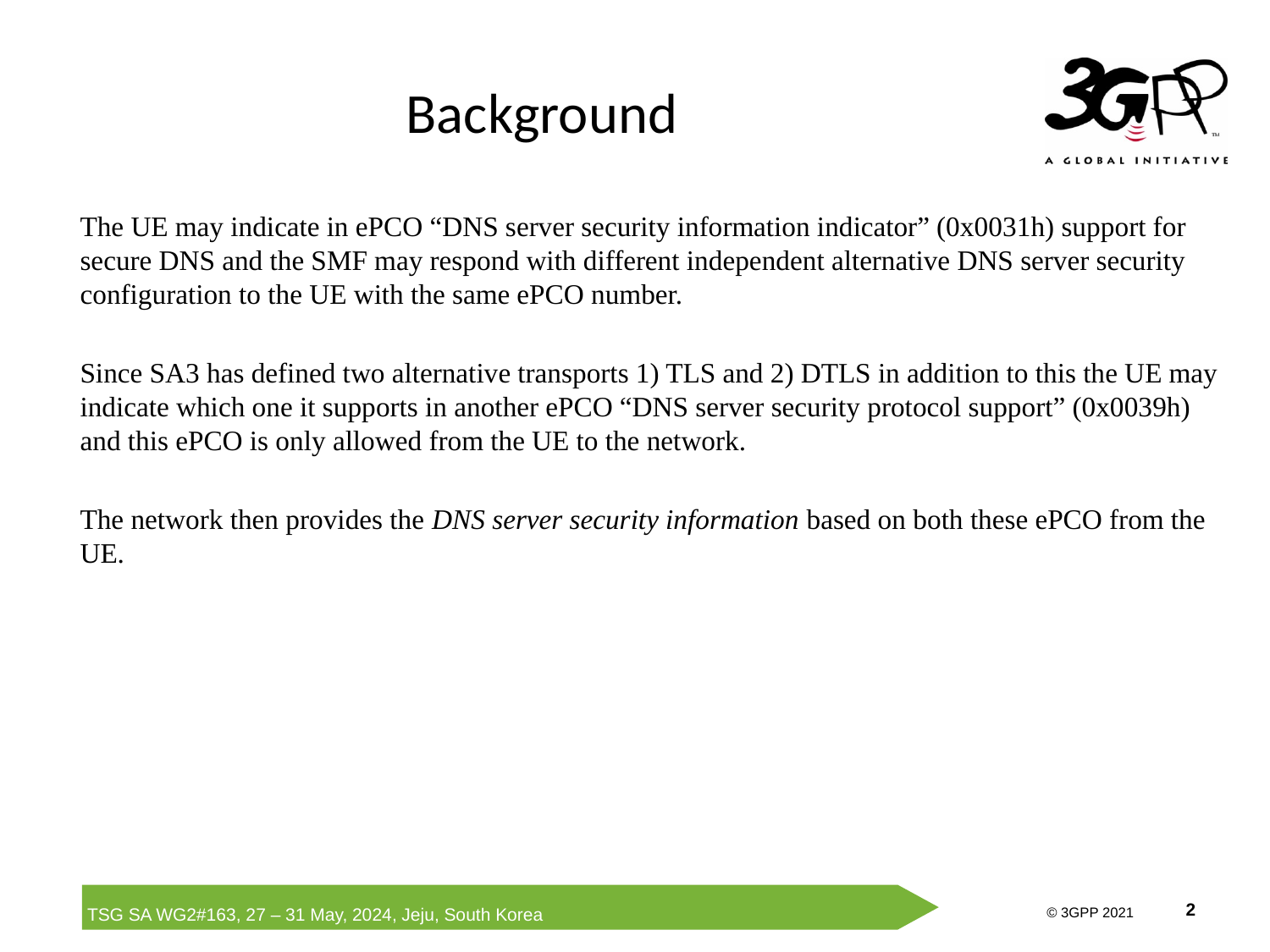

# Background
The UE may indicate in ePCO “DNS server security information indicator” (0x0031h) support for secure DNS and the SMF may respond with different independent alternative DNS server security configuration to the UE with the same ePCO number.

Since SA3 has defined two alternative transports 1) TLS and 2) DTLS in addition to this the UE may indicate which one it supports in another ePCO “DNS server security protocol support” (0x0039h) and this ePCO is only allowed from the UE to the network.

The network then provides the DNS server security information based on both these ePCO from the UE.